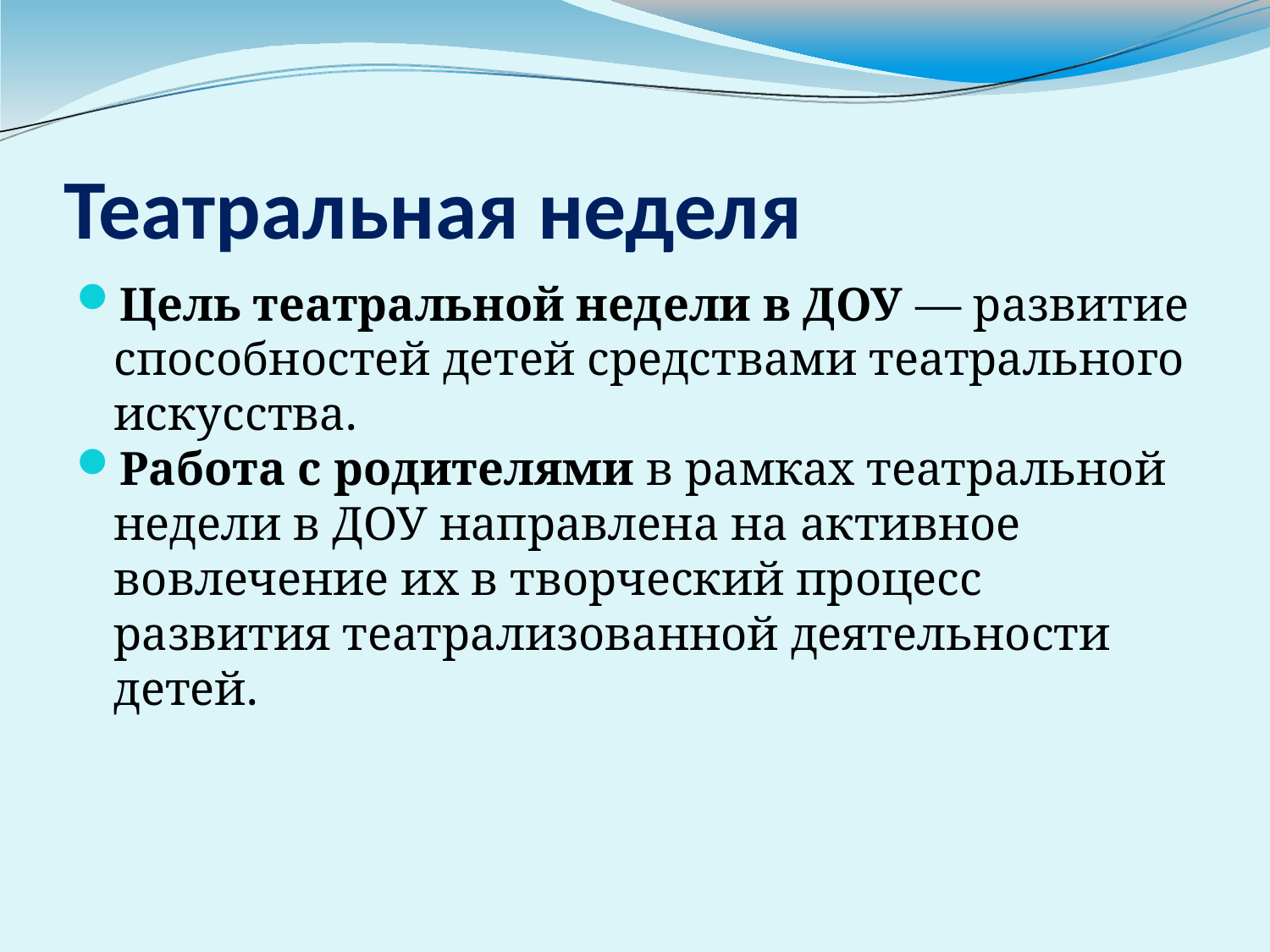

# Театральная неделя
Цель театральной недели в ДОУ — развитие способностей детей средствами театрального искусства.
Работа с родителями в рамках театральной недели в ДОУ направлена на активное вовлечение их в творческий процесс развития театрализованной деятельности детей.